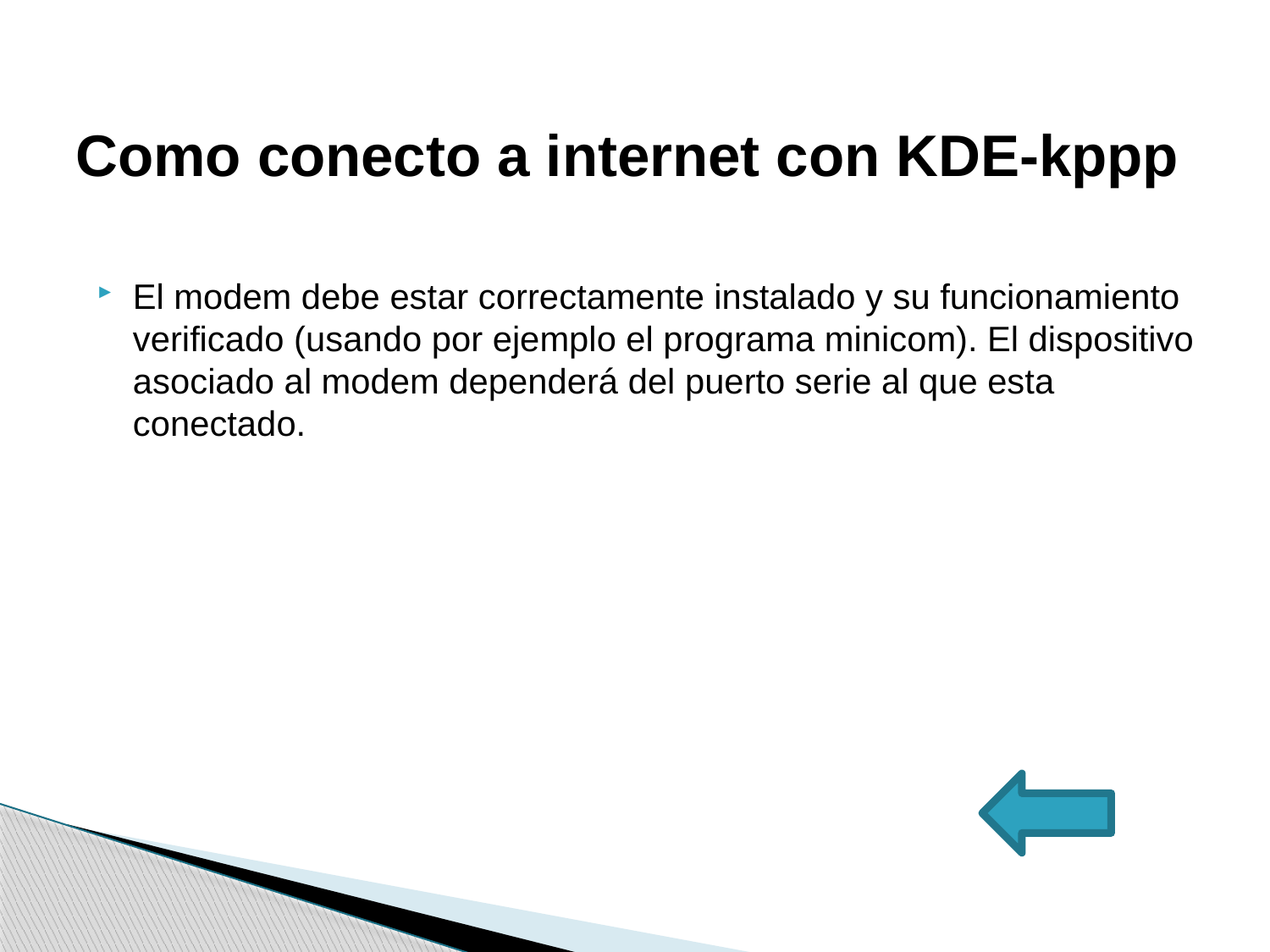

# Como conecto a internet con KDE-kppp
El modem debe estar correctamente instalado y su funcionamiento verificado (usando por ejemplo el programa minicom). El dispositivo asociado al modem dependerá del puerto serie al que esta conectado.